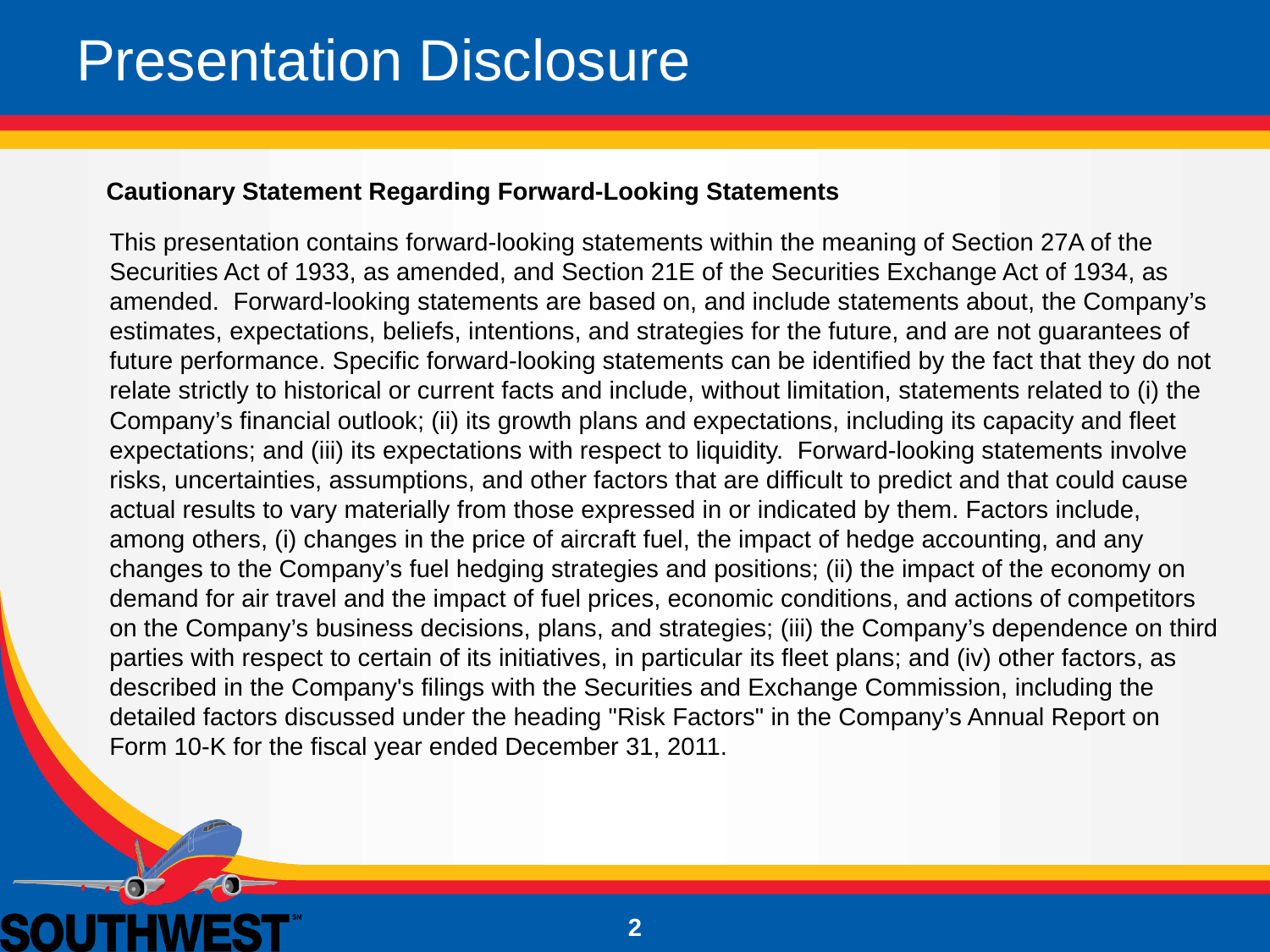

# Presentation Disclosure
 	Cautionary Statement Regarding Forward-Looking Statements
	This presentation contains forward-looking statements within the meaning of Section 27A of the Securities Act of 1933, as amended, and Section 21E of the Securities Exchange Act of 1934, as amended.  Forward-looking statements are based on, and include statements about, the Company’s estimates, expectations, beliefs, intentions, and strategies for the future, and are not guarantees of future performance. Specific forward-looking statements can be identified by the fact that they do not relate strictly to historical or current facts and include, without limitation, statements related to (i) the Company’s financial outlook; (ii) its growth plans and expectations, including its capacity and fleet expectations; and (iii) its expectations with respect to liquidity.  Forward-looking statements involve risks, uncertainties, assumptions, and other factors that are difficult to predict and that could cause actual results to vary materially from those expressed in or indicated by them. Factors include, among others, (i) changes in the price of aircraft fuel, the impact of hedge accounting, and any changes to the Company’s fuel hedging strategies and positions; (ii) the impact of the economy on demand for air travel and the impact of fuel prices, economic conditions, and actions of competitors on the Company’s business decisions, plans, and strategies; (iii) the Company’s dependence on third parties with respect to certain of its initiatives, in particular its fleet plans; and (iv) other factors, as described in the Company's filings with the Securities and Exchange Commission, including the detailed factors discussed under the heading "Risk Factors" in the Company’s Annual Report on Form 10-K for the fiscal year ended December 31, 2011.

2